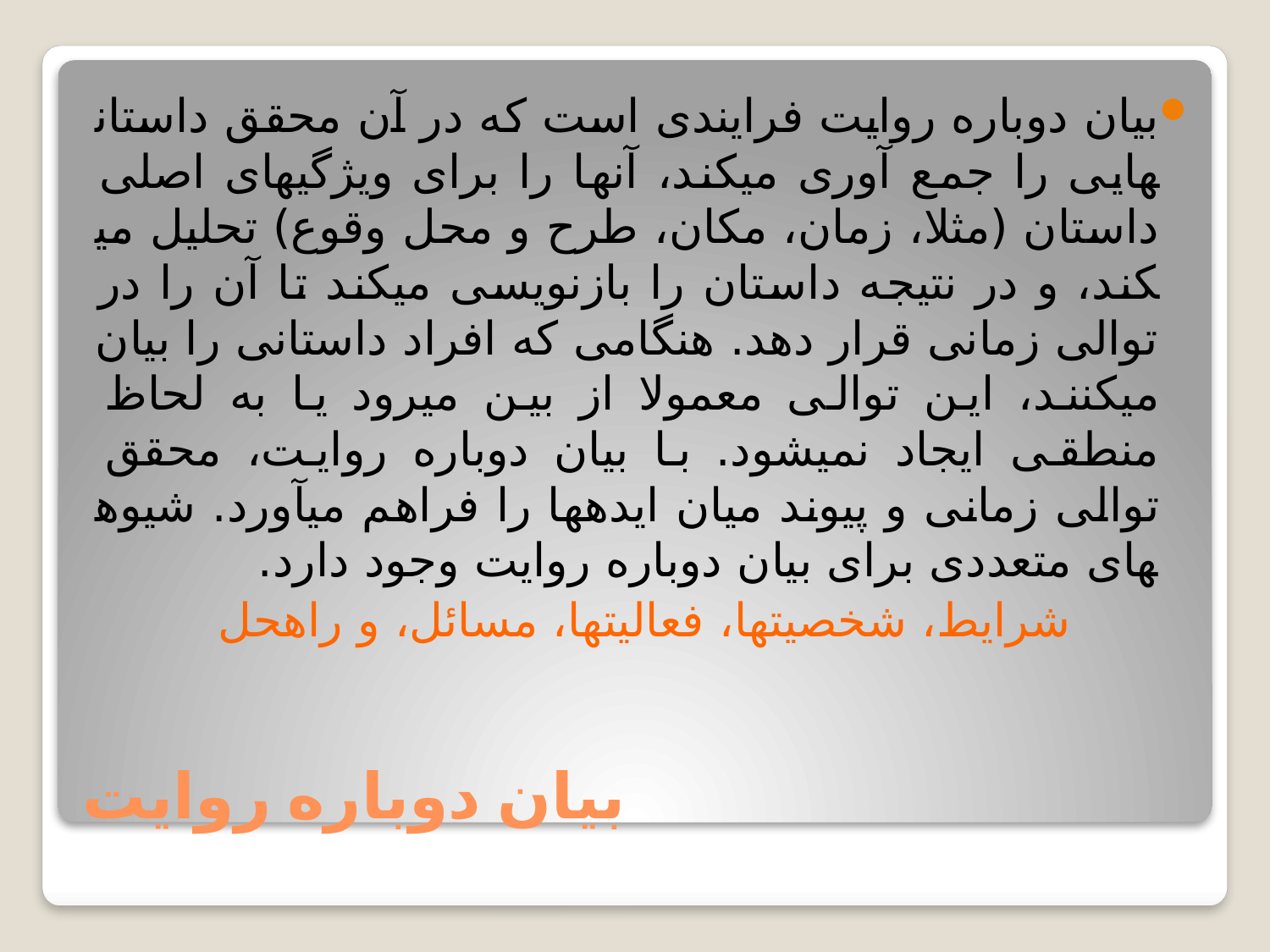

بیان دوباره روایت فرایندی است که در آن محقق داستان­هایی را جمع آوری می­کند، آن­ها را برای ویژگی­های اصلی داستان (مثلا، زمان، مکان، طرح و محل وقوع) تحلیل می­کند، و در نتیجه داستان را بازنویسی می­کند تا آن را در توالی زمانی قرار دهد. هنگامی که افراد داستانی را بیان می­کنند، این توالی معمولا از بین می­رود یا به لحاظ منطقی ایجاد نمی­شود. با بیان دوباره روایت، محقق توالی زمانی و پیوند میان ایده­ها را فراهم می­آورد. شیوه­های متعددی برای بیان دوباره روایت وجود دارد.
شرایط، شخصیت­ها، فعالیت­ها، مسائل، و راه­حل

# بیان دوباره روایت